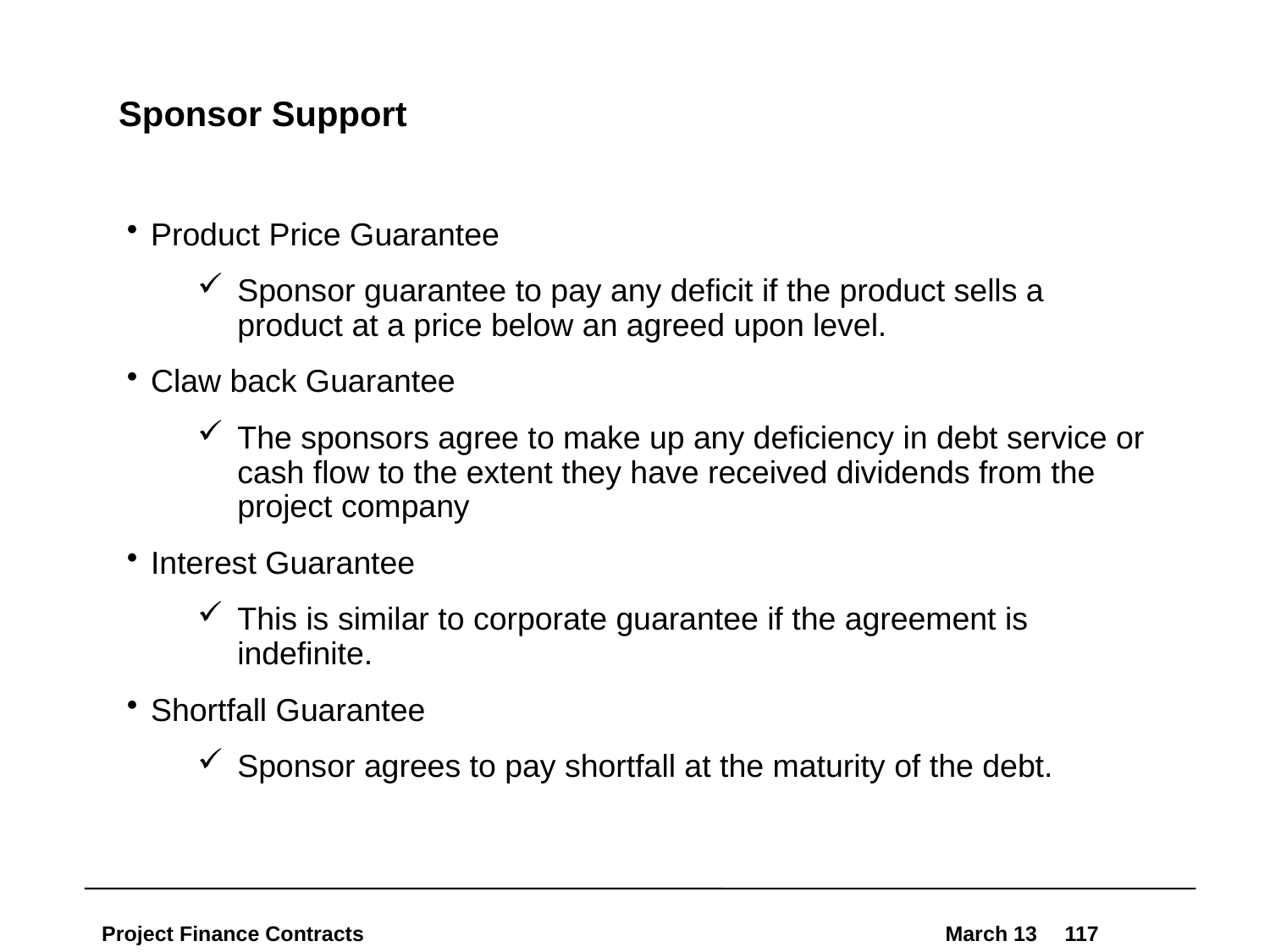

# Sponsor Support
Product Price Guarantee
Sponsor guarantee to pay any deficit if the product sells a product at a price below an agreed upon level.
Claw back Guarantee
The sponsors agree to make up any deficiency in debt service or cash flow to the extent they have received dividends from the project company
Interest Guarantee
This is similar to corporate guarantee if the agreement is indefinite.
Shortfall Guarantee
Sponsor agrees to pay shortfall at the maturity of the debt.